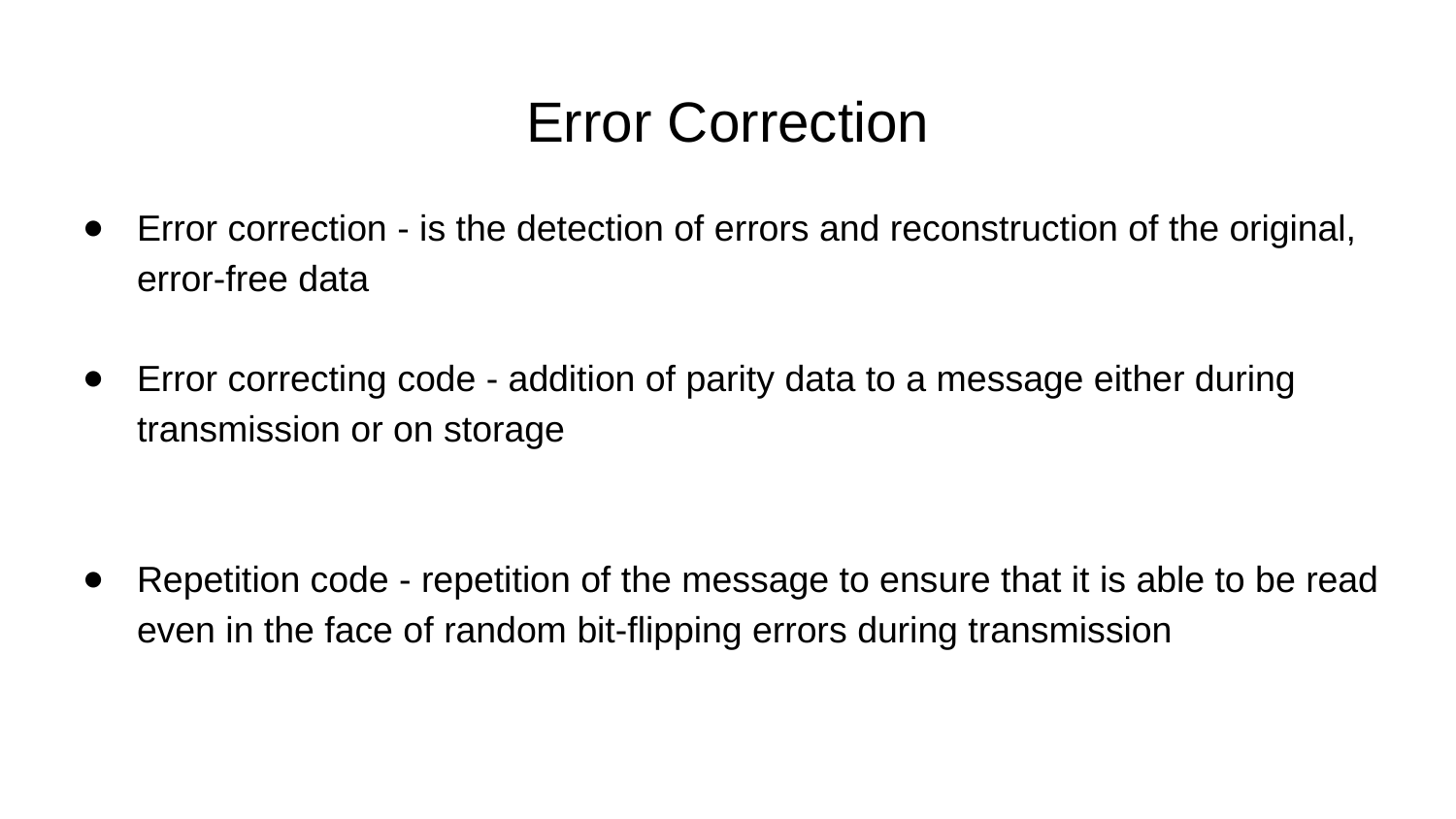

# Error Correction
Error correction - is the detection of errors and reconstruction of the original, error-free data

Error correcting code - addition of parity data to a message either during transmission or on storage

Repetition code - repetition of the message to ensure that it is able to be read even in the face of random bit-flipping errors during transmission